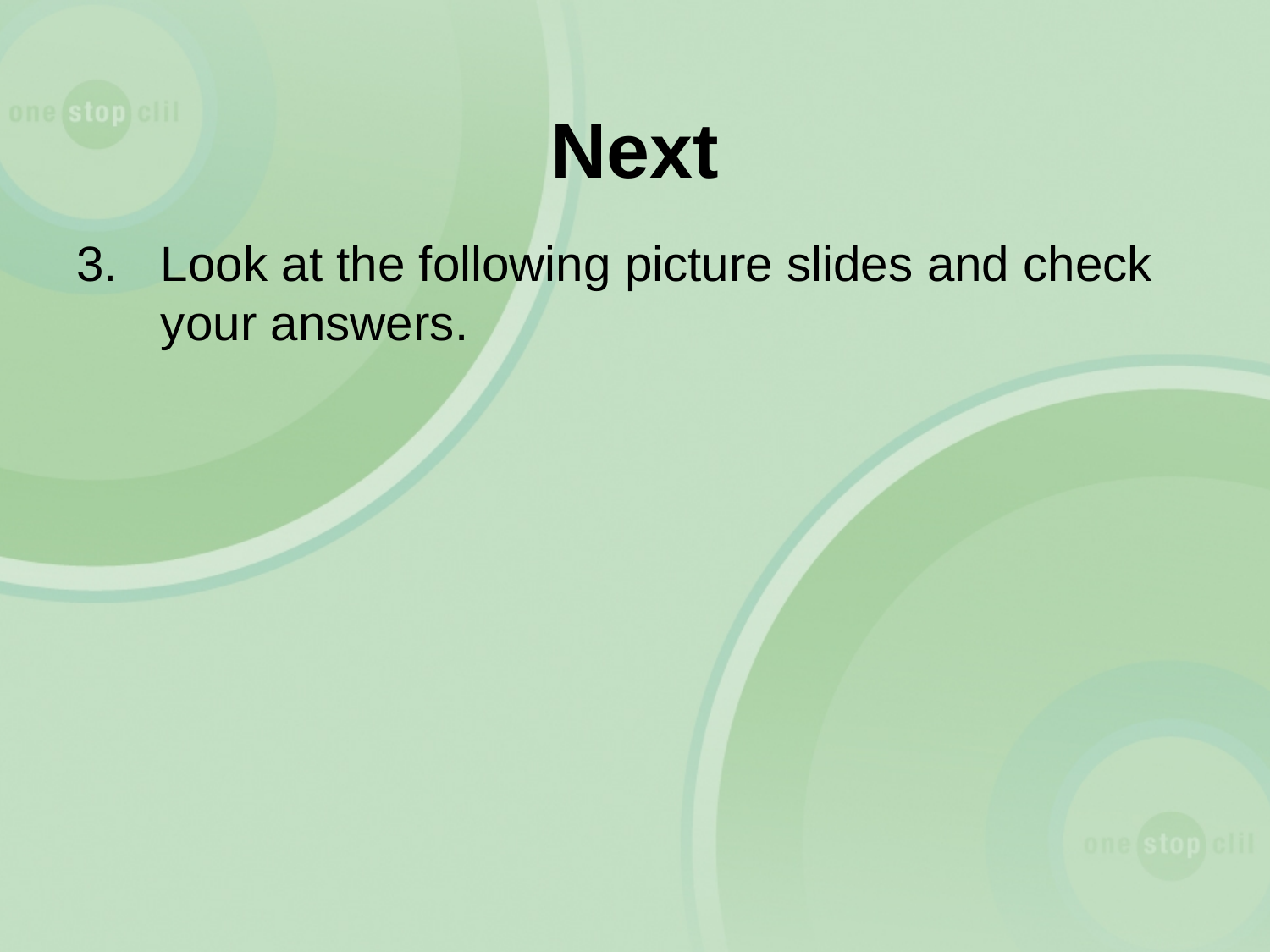

# Next
Look at the following picture slides and check your answers.